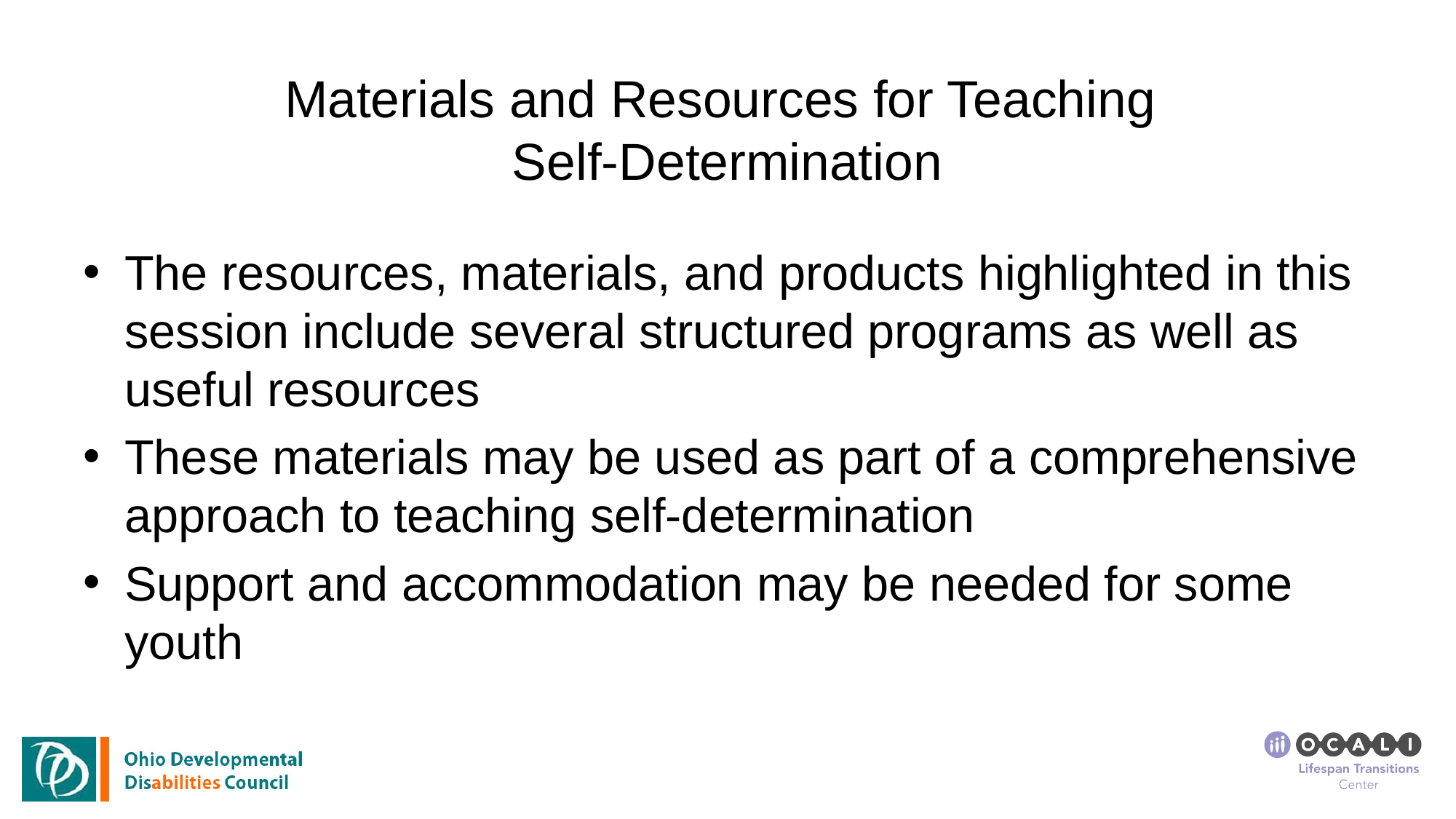

# Materials and Resources for Teaching Self-Determination
The resources, materials, and products highlighted in this session include several structured programs as well as useful resources
These materials may be used as part of a comprehensive approach to teaching self-determination
Support and accommodation may be needed for some youth